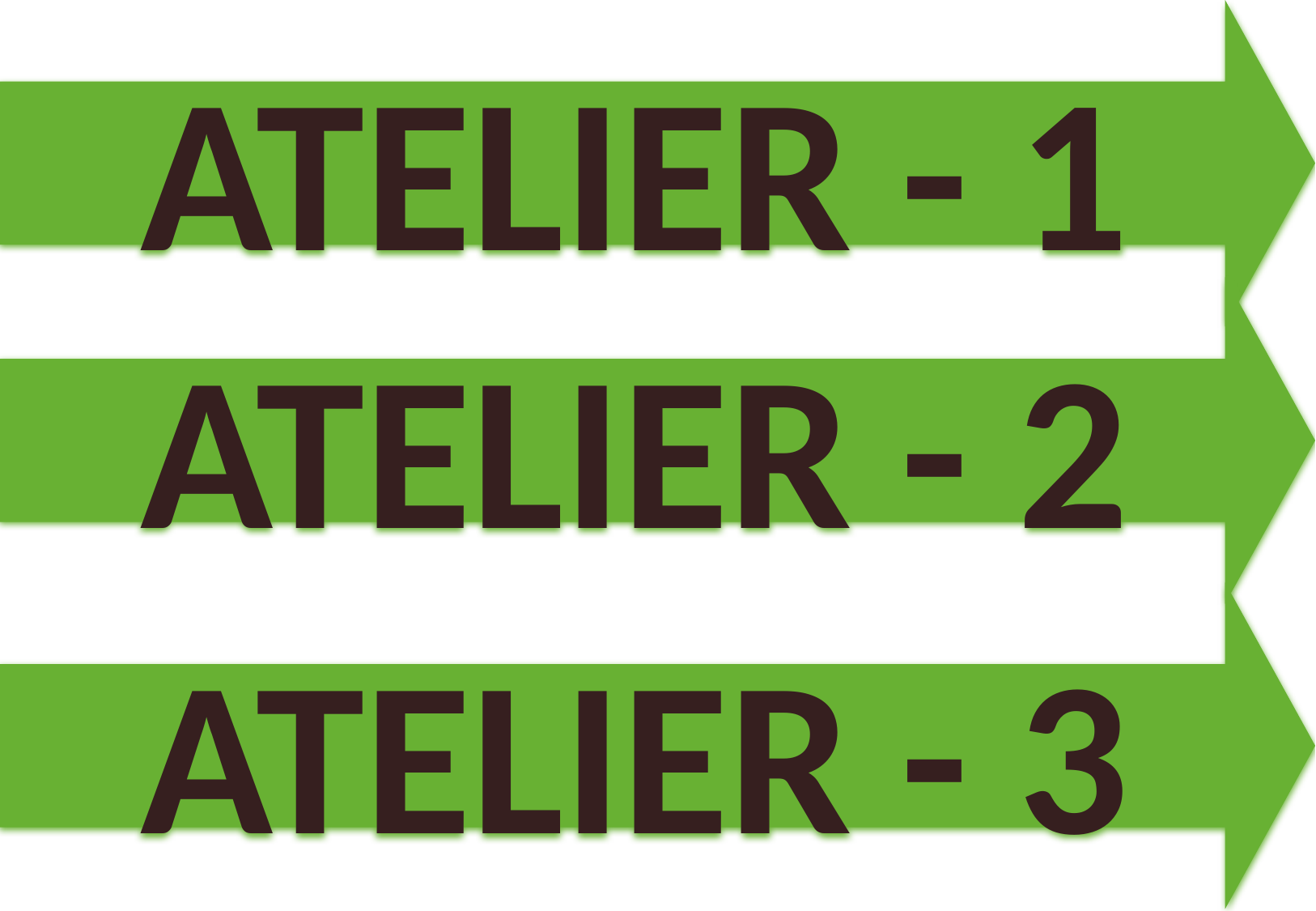

ATELIER - 1
ATELIER - 2

ATELIER - 3